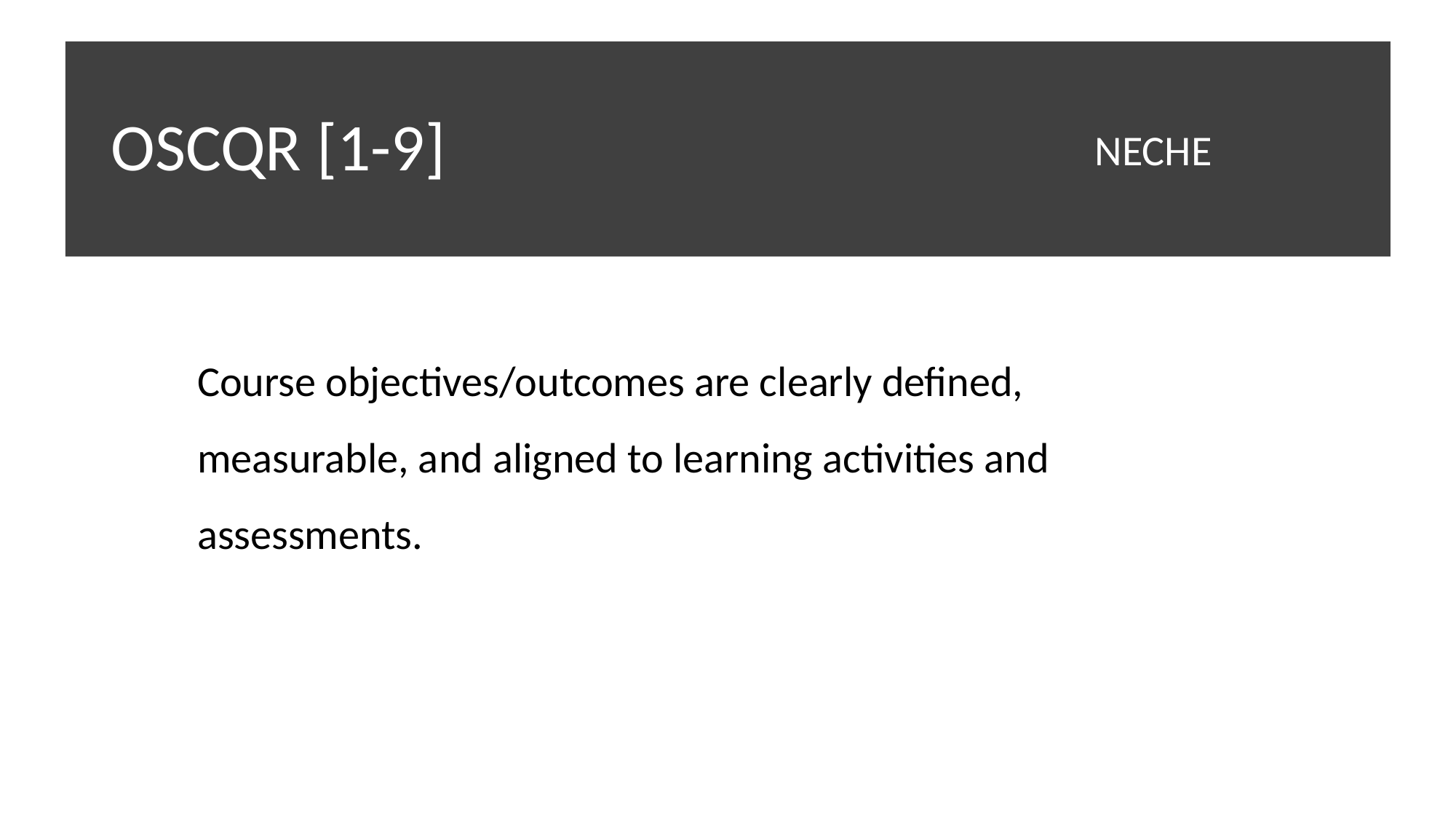

# OSCQR [1-9]
NECHE
Course objectives/outcomes are clearly defined, measurable, and aligned to learning activities and assessments.